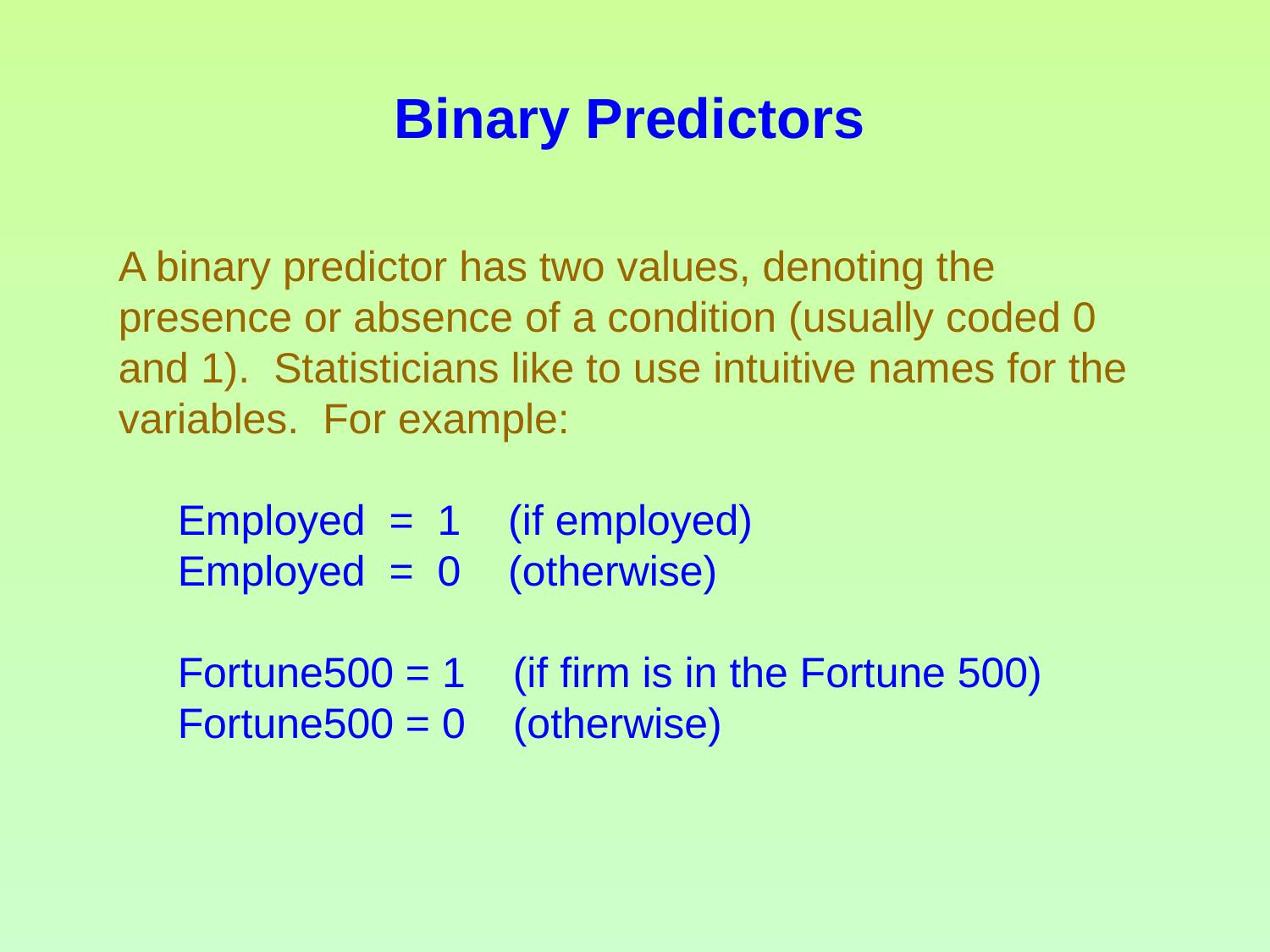

# Binary Predictors
A binary predictor has two values, denoting the presence or absence of a condition (usually coded 0 and 1).  Statisticians like to use intuitive names for the variables.  For example:

     Employed  =  1    (if employed)
     Employed  =  0    (otherwise)

     Fortune500 = 1    (if firm is in the Fortune 500)
     Fortune500 = 0    (otherwise)